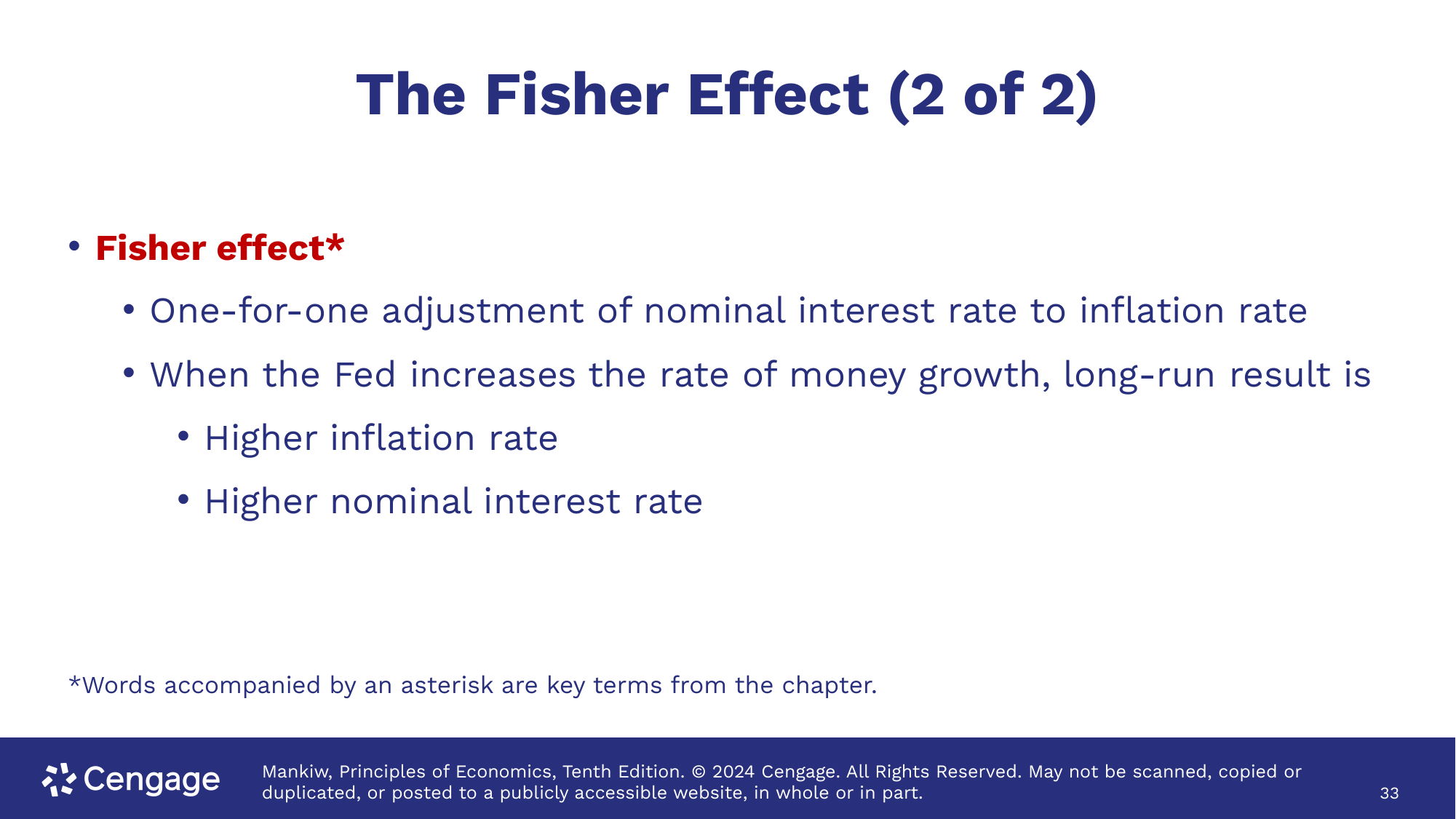

# The Fisher Effect (2 of 2)
Fisher effect*
One-for-one adjustment of nominal interest rate to inflation rate
When the Fed increases the rate of money growth, long-run result is
Higher inflation rate
Higher nominal interest rate
*Words accompanied by an asterisk are key terms from the chapter.